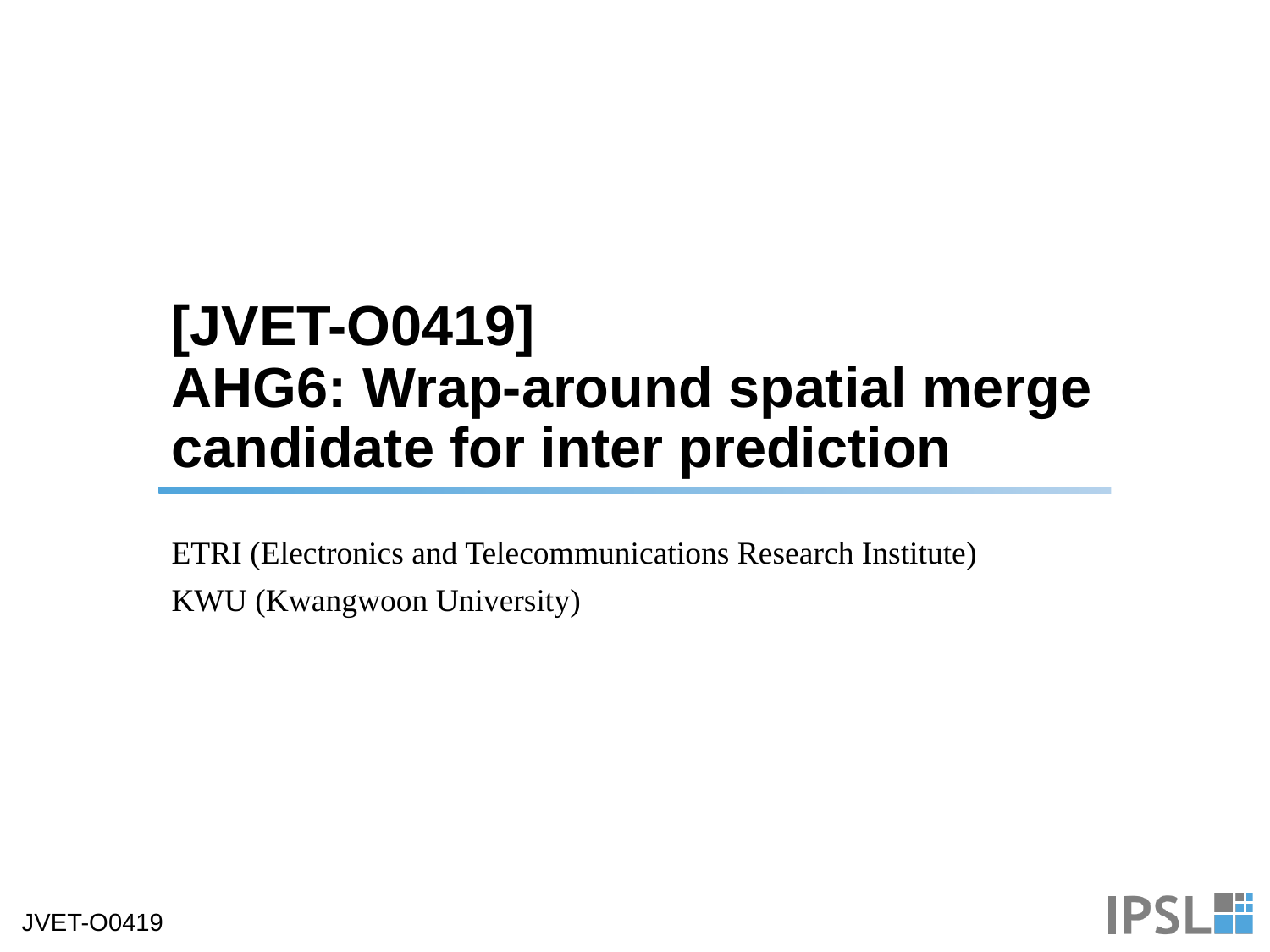

# [JVET-O0419] AHG6: Wrap-around spatial merge candidate for inter prediction
ETRI (Electronics and Telecommunications Research Institute)
KWU (Kwangwoon University)